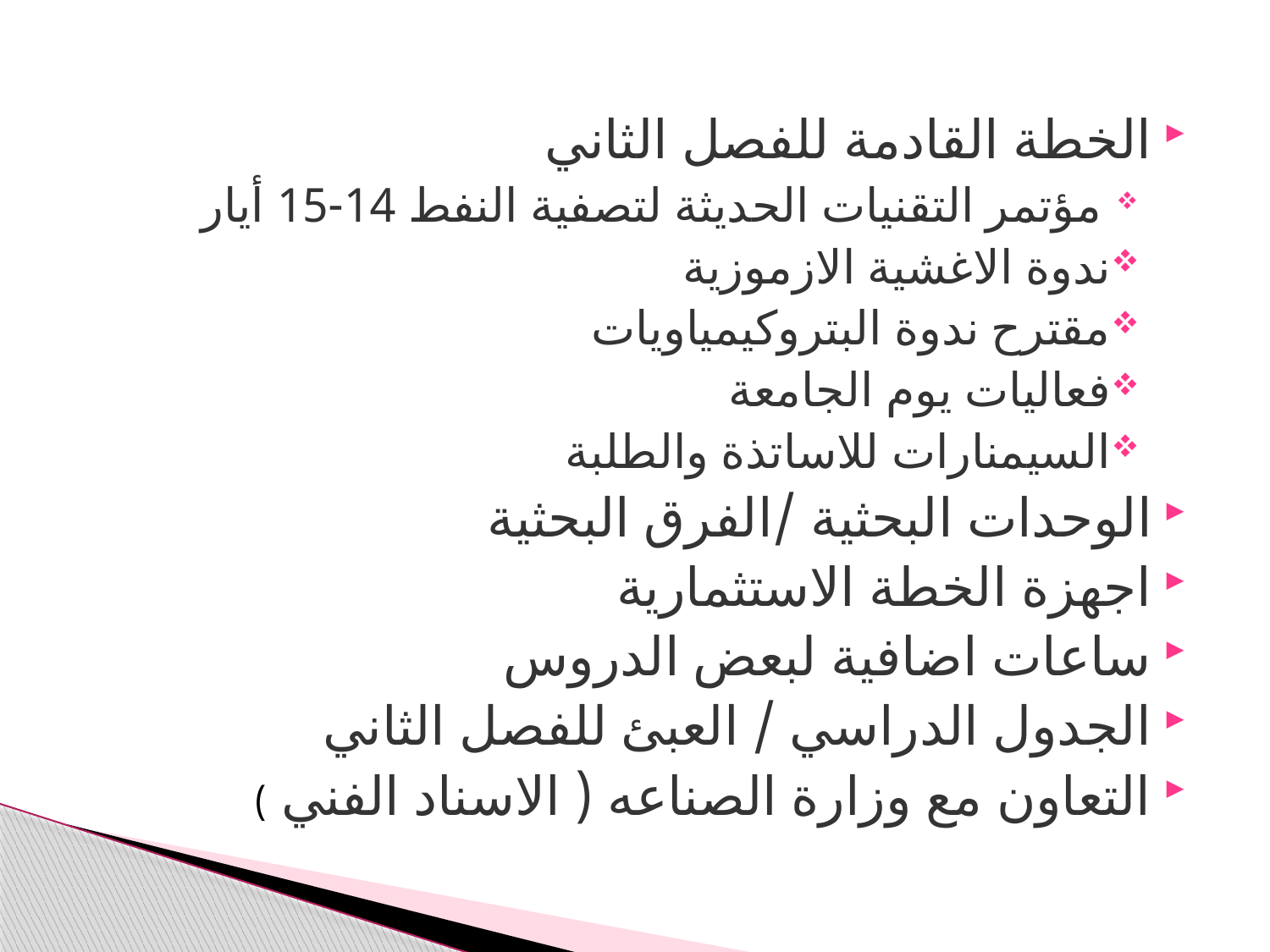

الخطة القادمة للفصل الثاني
 مؤتمر التقنيات الحديثة لتصفية النفط 14-15 أيار
ندوة الاغشية الازموزية
مقترح ندوة البتروكيمياويات
فعاليات يوم الجامعة
السيمنارات للاساتذة والطلبة
الوحدات البحثية /الفرق البحثية
اجهزة الخطة الاستثمارية
ساعات اضافية لبعض الدروس
الجدول الدراسي / العبئ للفصل الثاني
التعاون مع وزارة الصناعه ( الاسناد الفني )